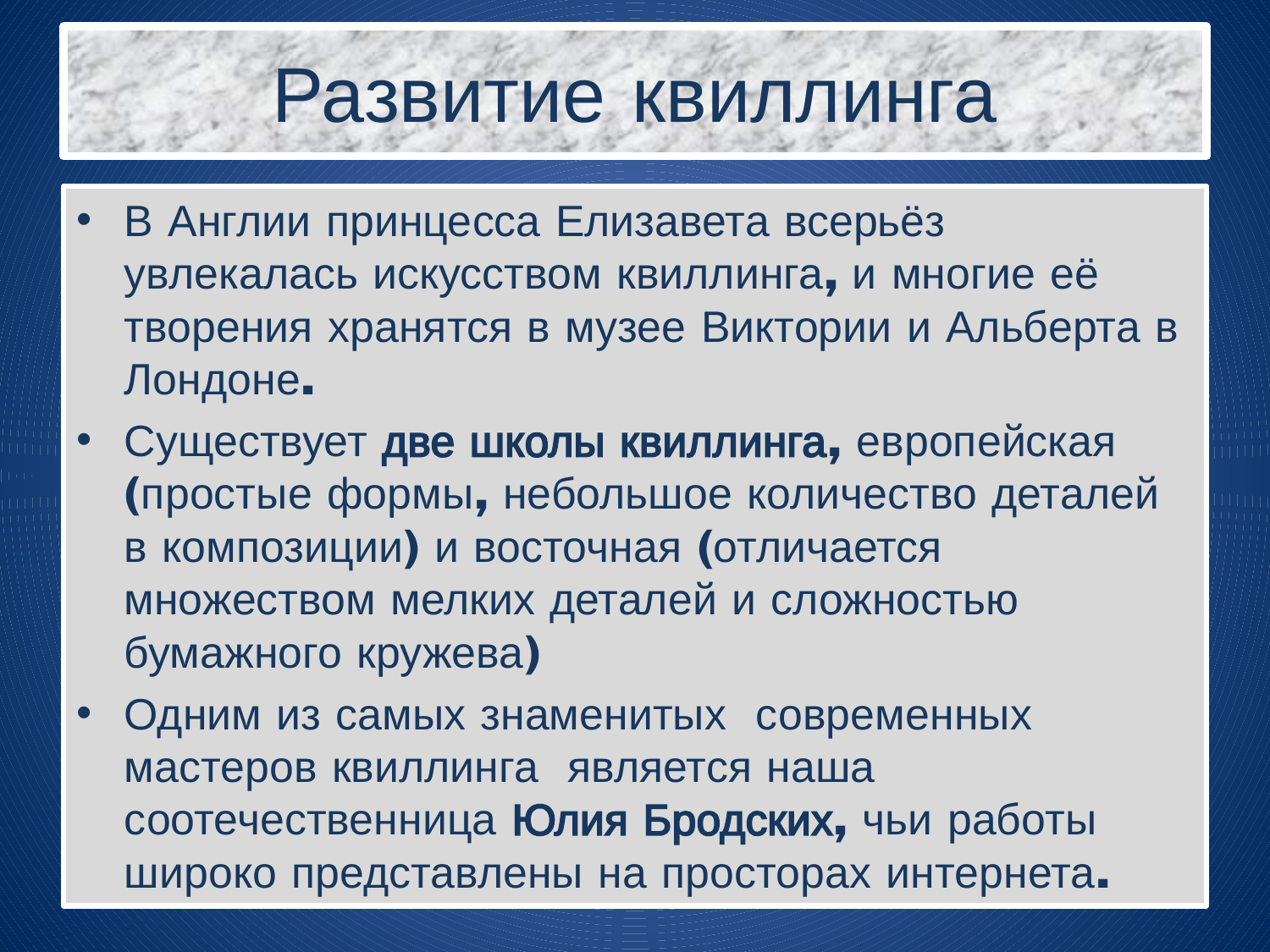

# Развитие квиллинга
В Англии принцесса Елизавета всерьёз увлекалась искусством квиллинга, и многие её творения хранятся в музее Виктории и Альберта в Лондоне.
Существует две школы квиллинга, европейская (простые формы, небольшое количество деталей в композиции) и восточная (отличается множеством мелких деталей и сложностью бумажного кружева)
Одним из самых знаменитых  современных мастеров квиллинга  является наша соотечественница Юлия Бродских, чьи работы широко представлены на просторах интернета.